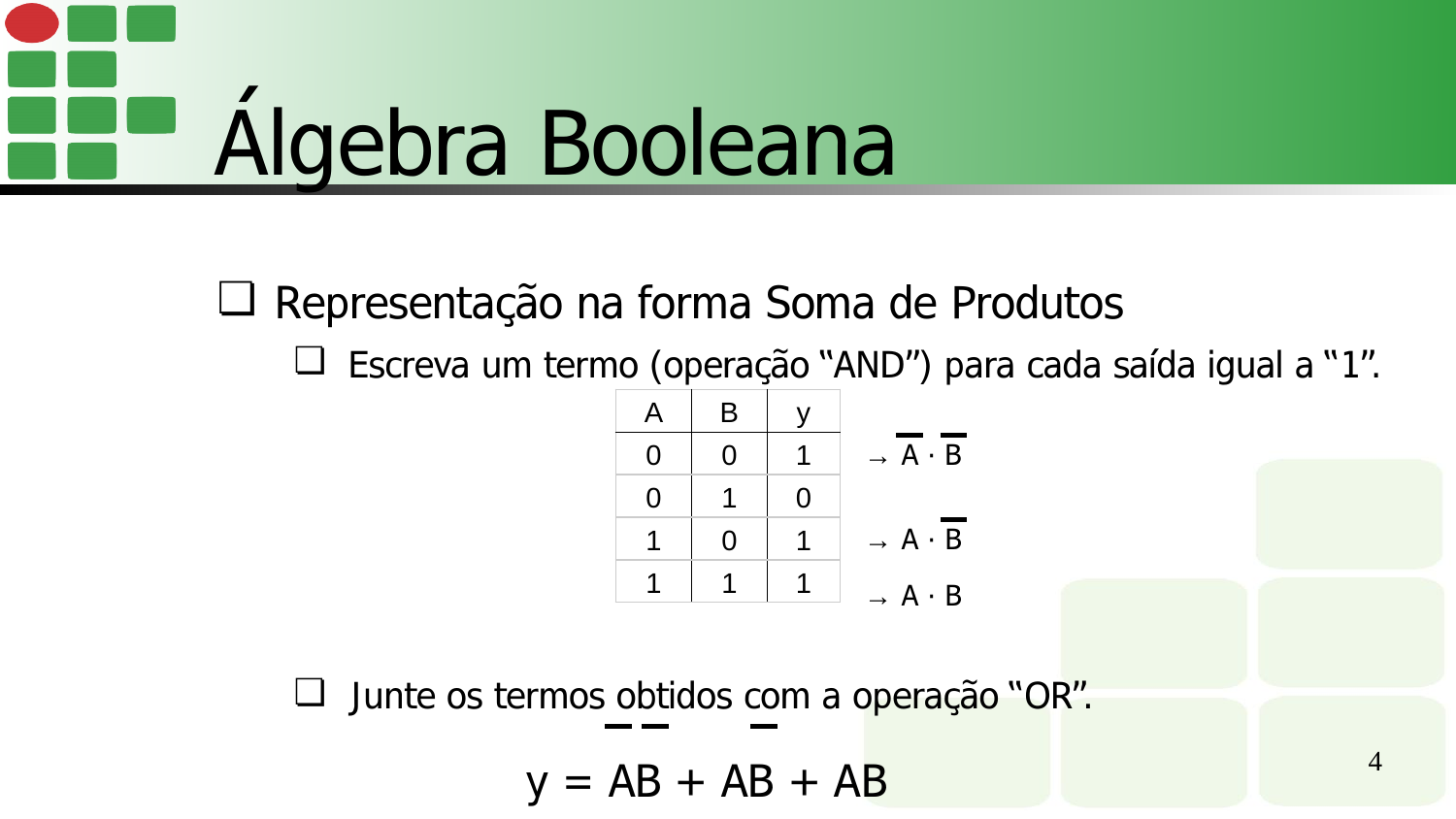

Álgebra Booleana
Representação na forma Soma de Produtos
Escreva um termo (operação “AND”) para cada saída igual a “1”.
| A | B | y |
| --- | --- | --- |
| 0 | 0 | 1 |
| 0 | 1 | 0 |
| 1 | 0 | 1 |
| 1 | 1 | 1 |
→ A ∙ B
→ A ∙ B
→ A ∙ B
Junte os termos obtidos com a operação “OR”.
y = AB + AB + AB
4